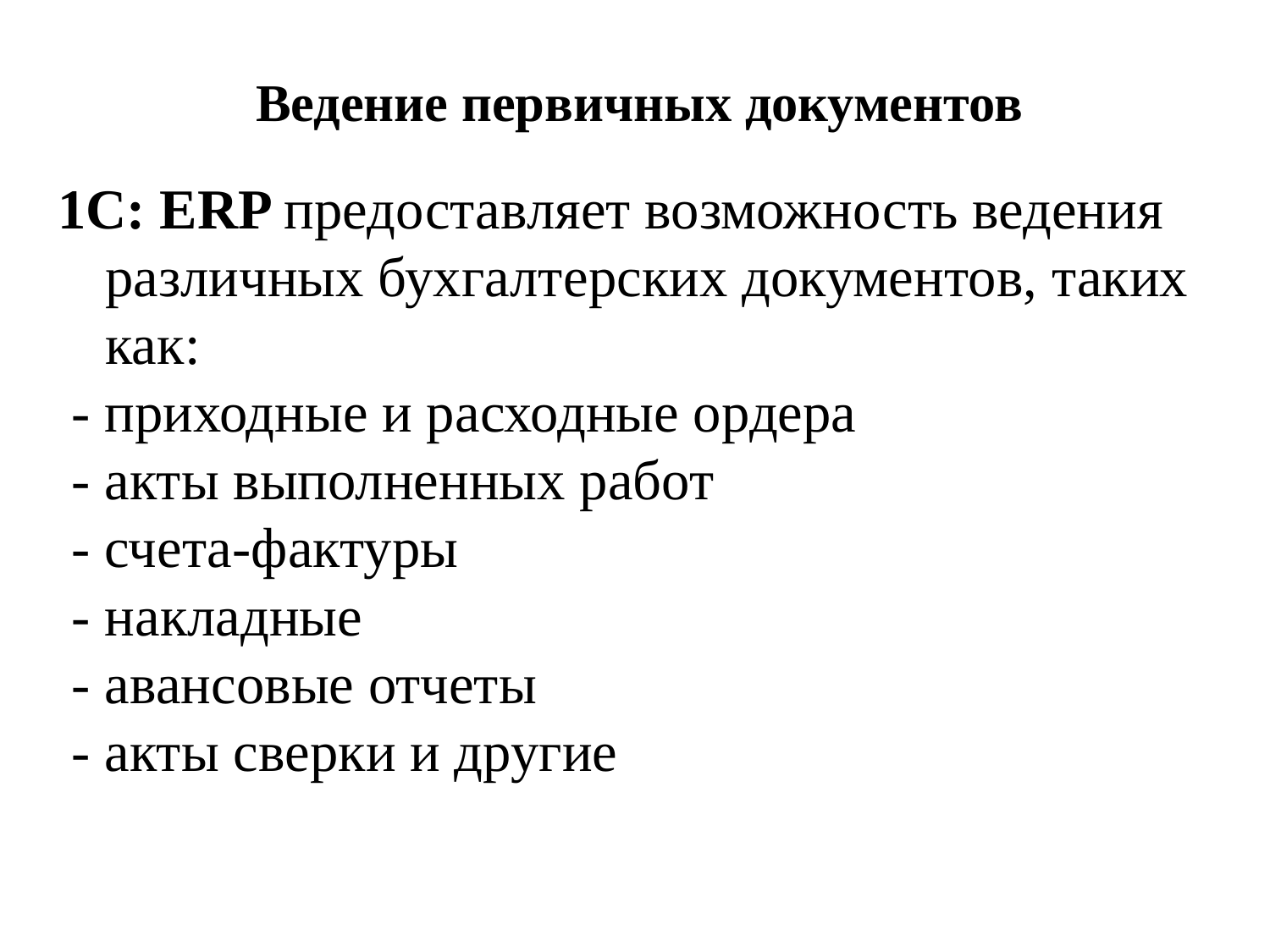

# Ведение первичных документов
1С: ERP предоставляет возможность ведения различных бухгалтерских документов, таких как:
 - приходные и расходные ордера
 - акты выполненных работ
 - счета-фактуры
 - накладные
 - авансовые отчеты
 - акты сверки и другие